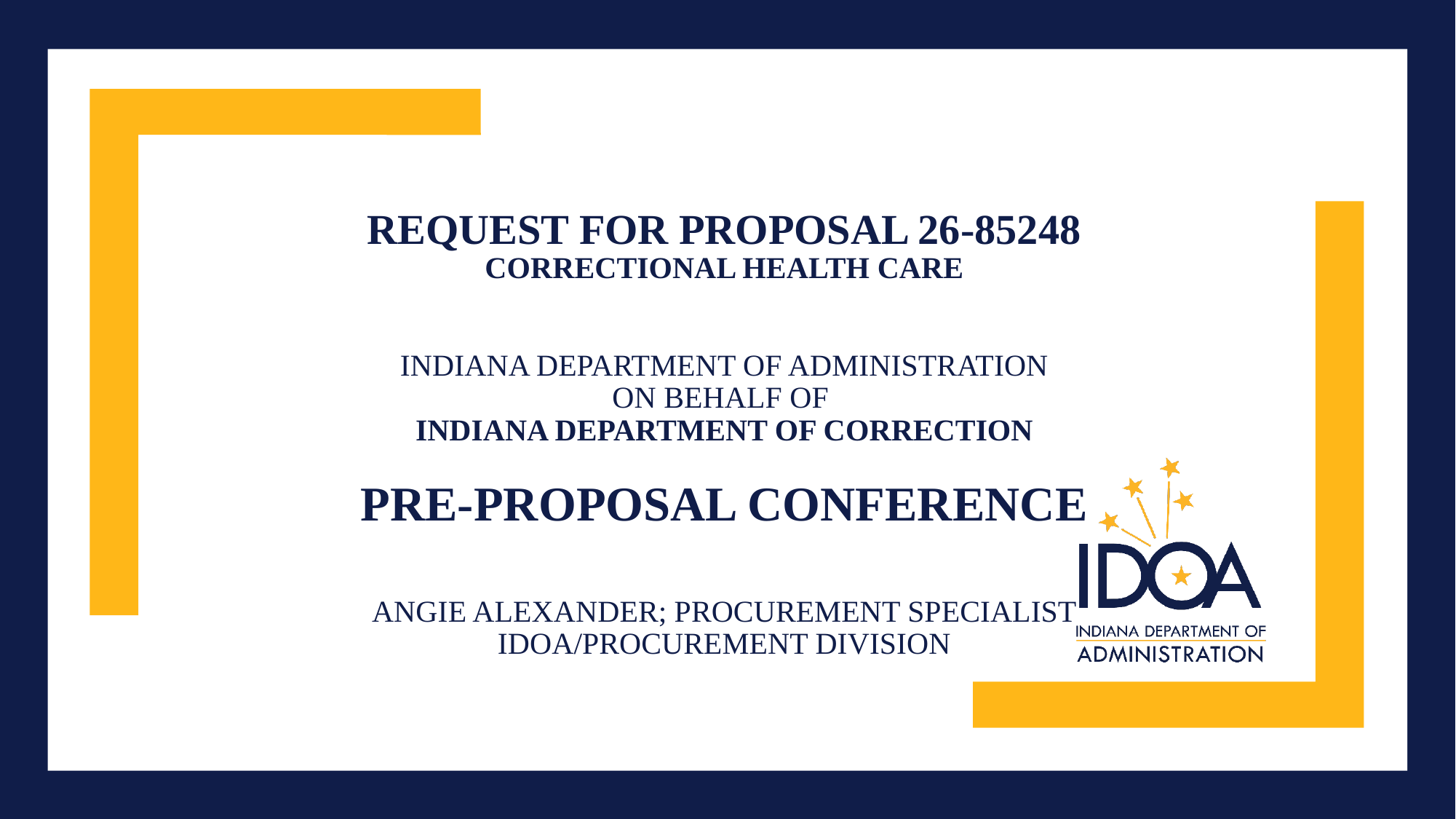

# Request for Proposal 26-85248 Correctional Health Care Indiana Department of Administration On Behalf Of Indiana Department of Correction Pre-Proposal Conference ANGIE ALEXANDER; PROCUREMENT SPECIALIST IDOA/Procurement Division